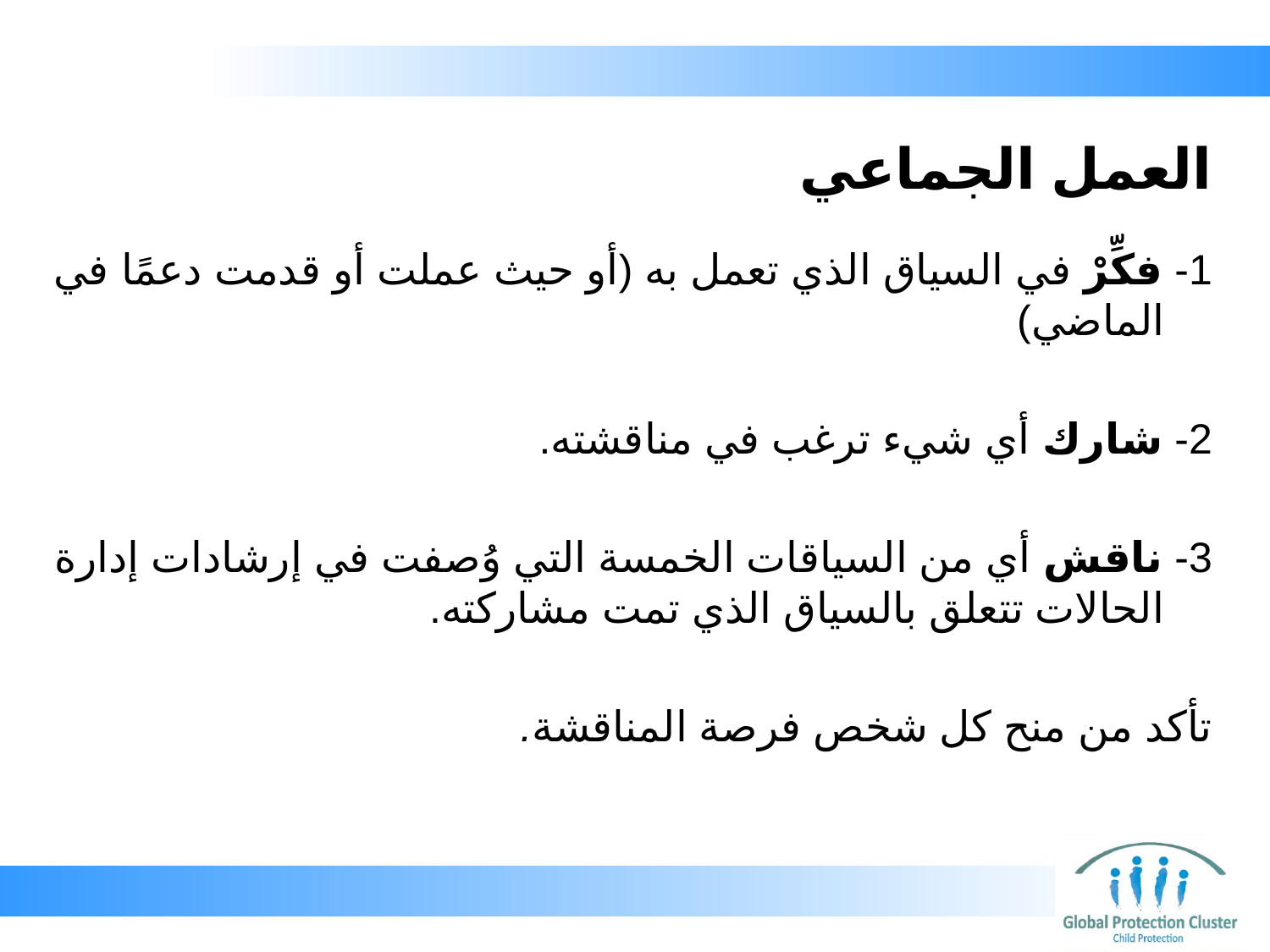

# العمل الجماعي
1- فكِّرْ في السياق الذي تعمل به (أو حيث عملت أو قدمت دعمًا في الماضي)

2- شارك أي شيء ترغب في مناقشته.

3- ناقش أي من السياقات الخمسة التي وُصفت في إرشادات إدارة الحالات تتعلق بالسياق الذي تمت مشاركته.

تأكد من منح كل شخص فرصة المناقشة.